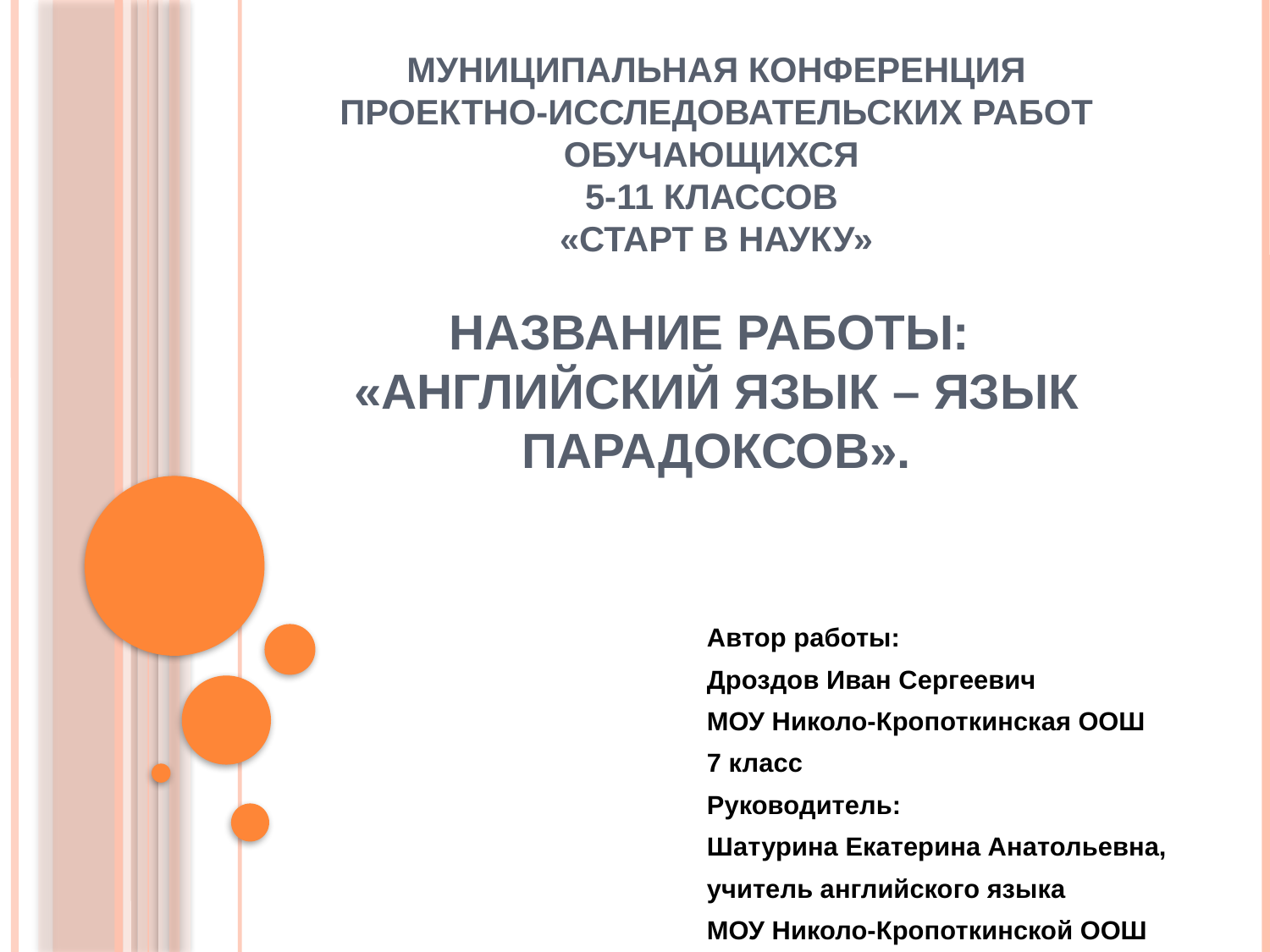

# Муниципальная конференция проектно-исследовательских работ обучающихся 5-11 классов  «Старт в науку» Название работы: «Английский язык – язык парадоксов».
Автор работы:
Дроздов Иван Сергеевич
МОУ Николо-Кропоткинская ООШ
7 класс
Руководитель:
Шатурина Екатерина Анатольевна,
учитель английского языка
МОУ Николо-Кропоткинской ООШ